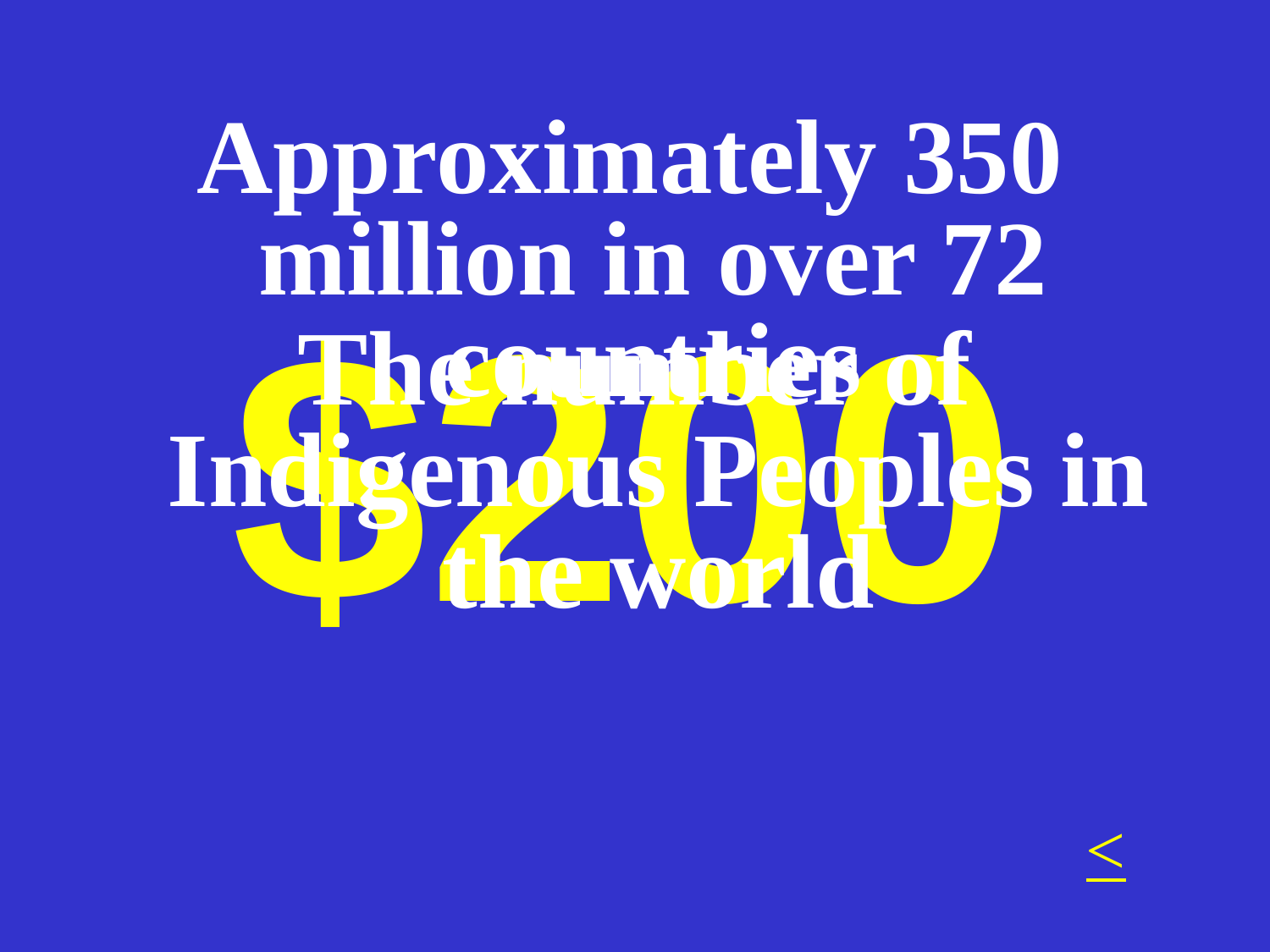

Approximately 350 million in over 72 countries
The number of Indigenous Peoples in the world
# $200
<